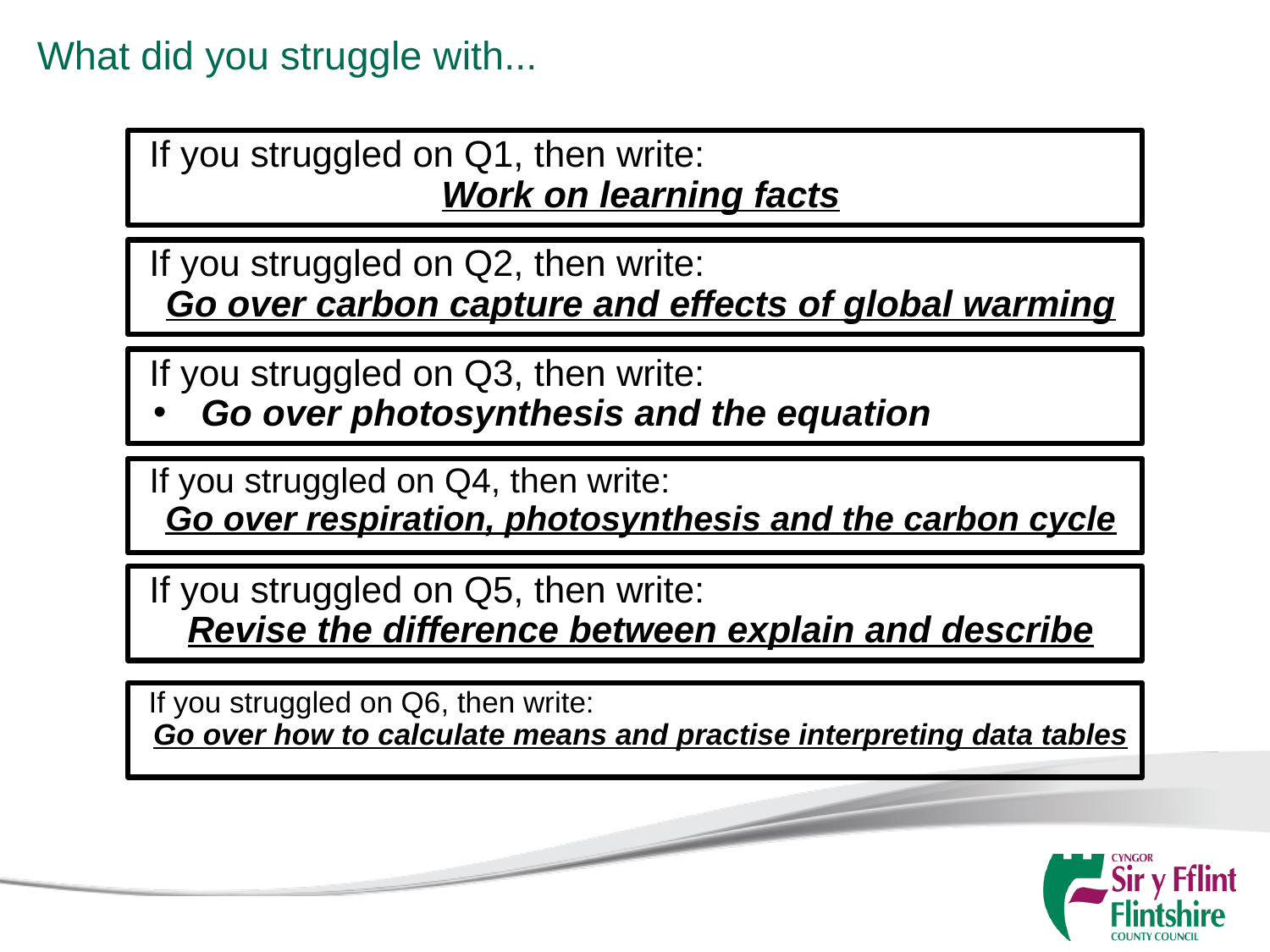

# What did you struggle with...
If you struggled on Q1, then write:
Work on learning facts

If you struggled on Q2, then write:
Go over carbon capture and effects of global warming

If you struggled on Q3, then write:
Go over photosynthesis and the equation

If you struggled on Q4, then write:
Go over respiration, photosynthesis and the carbon cycle

If you struggled on Q5, then write:
Revise the difference between explain and describe

If you struggled on Q6, then write:
Go over how to calculate means and practise interpreting data tables